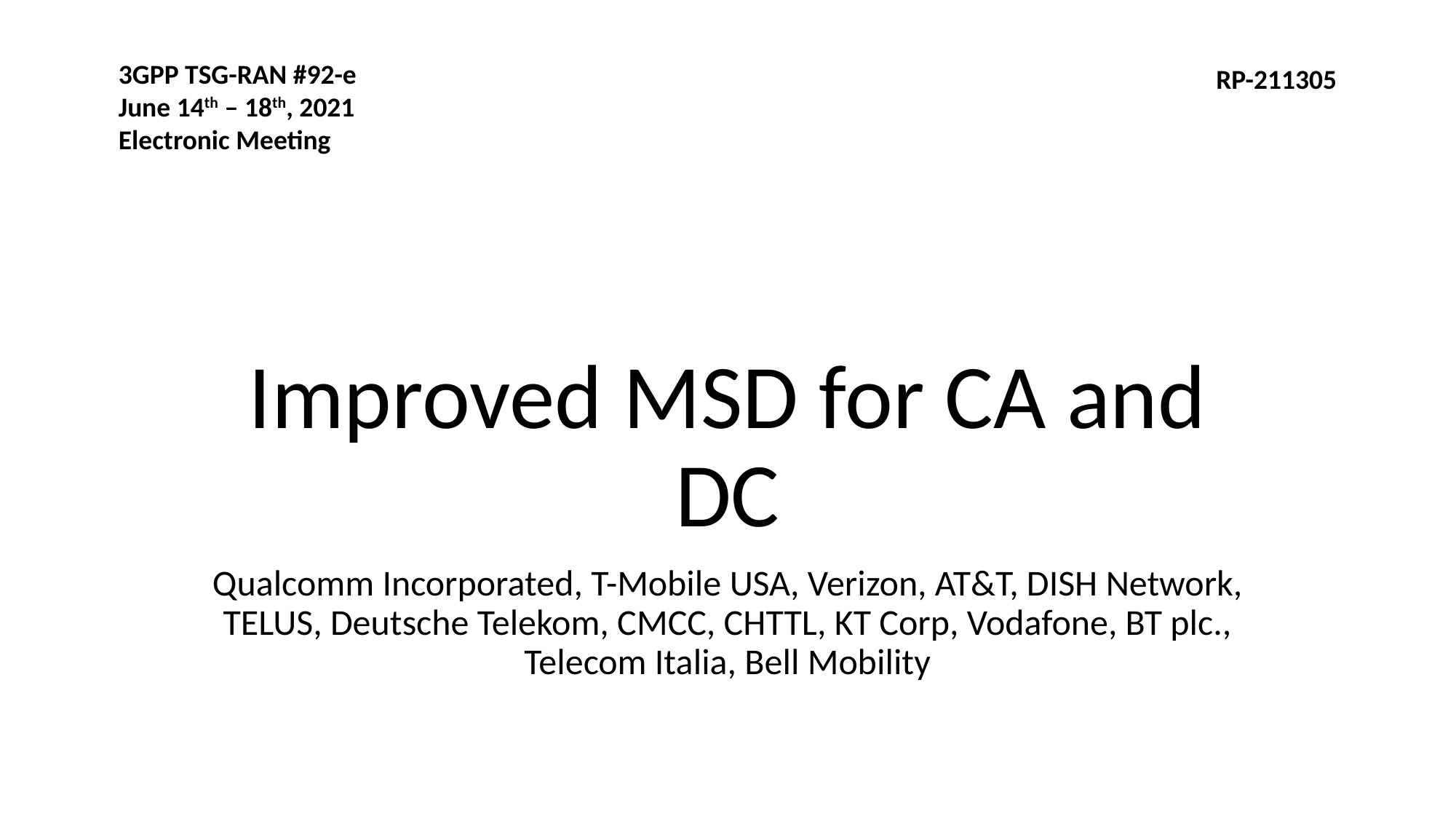

3GPP TSG-RAN #92-e
June 14th ‒ 18th, 2021
Electronic Meeting
RP-211305
# Improved MSD for CA and DC
Qualcomm Incorporated, T-Mobile USA, Verizon, AT&T, DISH Network, TELUS, Deutsche Telekom, CMCC, CHTTL, KT Corp, Vodafone, BT plc., Telecom Italia, Bell Mobility